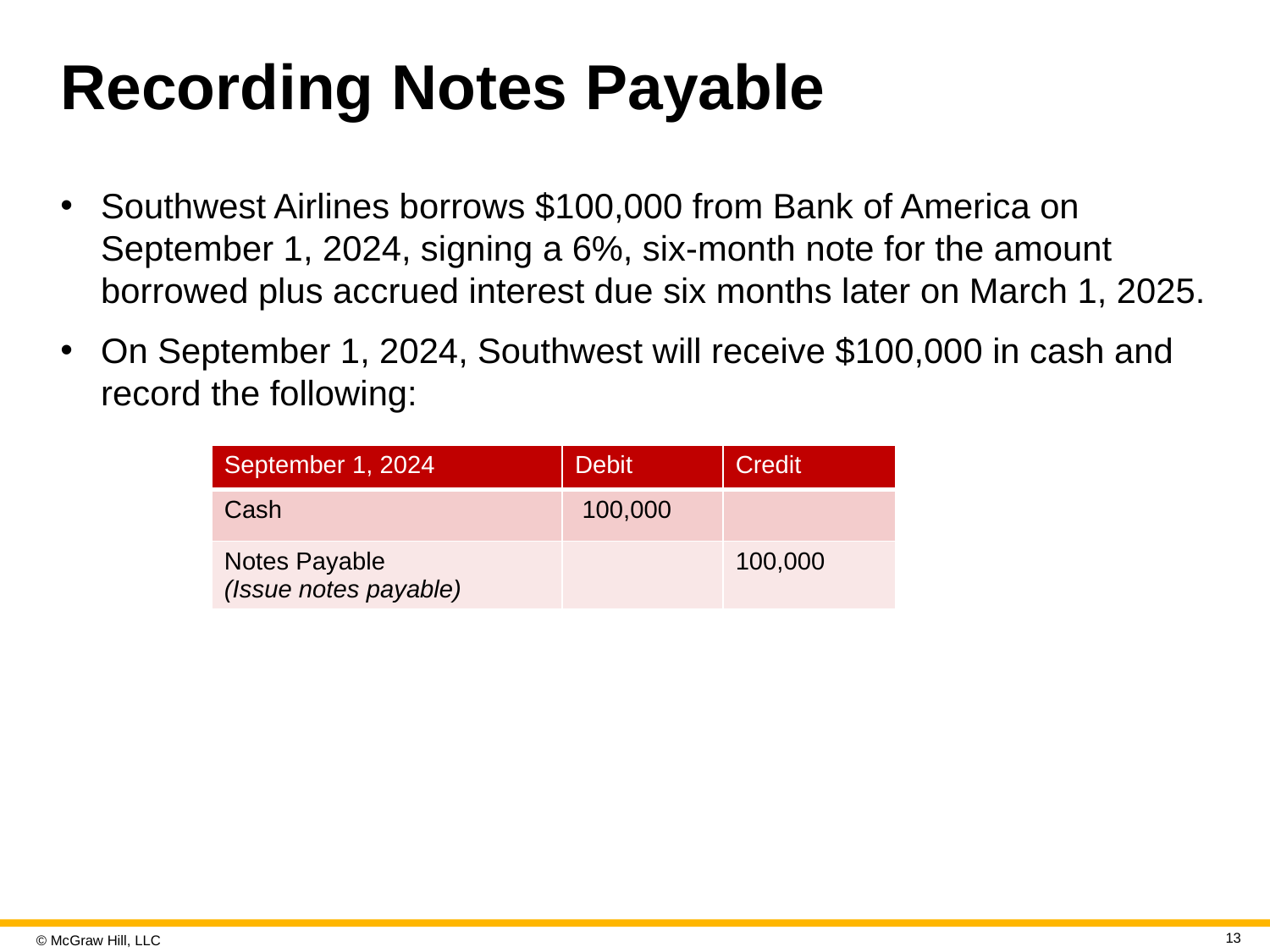

# Recording Notes Payable
Southwest Airlines borrows $100,000 from Bank of America on September 1, 2024, signing a 6%, six-month note for the amount borrowed plus accrued interest due six months later on March 1, 2025.
On September 1, 2024, Southwest will receive $100,000 in cash and record the following:
| September 1, 2024 | Debit | Credit |
| --- | --- | --- |
| Cash | 100,000 |  |
| Notes Payable (Issue notes payable) |  | 100,000 |
13